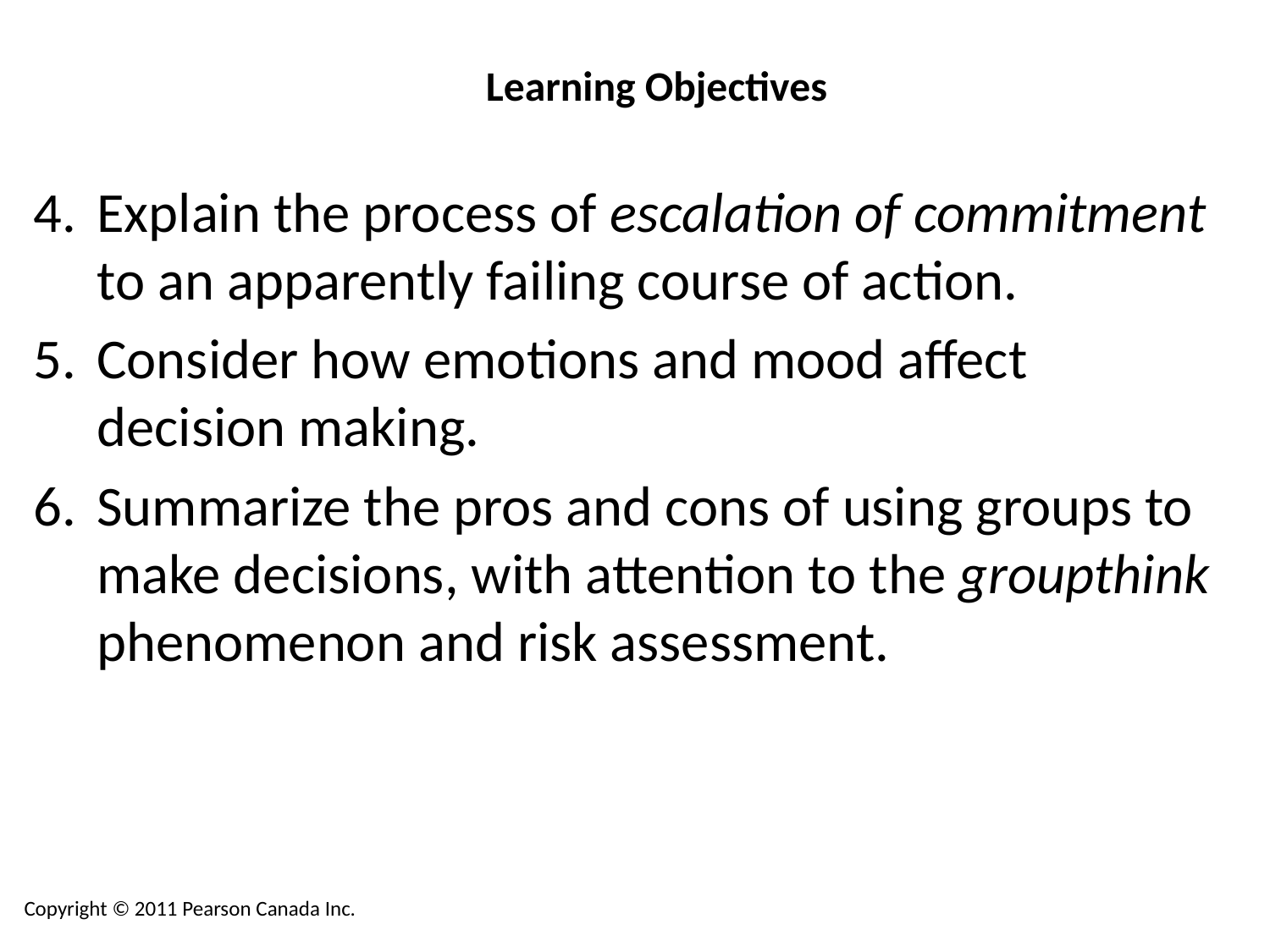

# Learning Objectives
4.	Explain the process of escalation of commitment to an apparently failing course of action.
5.	Consider how emotions and mood affect decision making.
Summarize the pros and cons of using groups to make decisions, with attention to the groupthink phenomenon and risk assessment.
Copyright © 2011 Pearson Canada Inc.